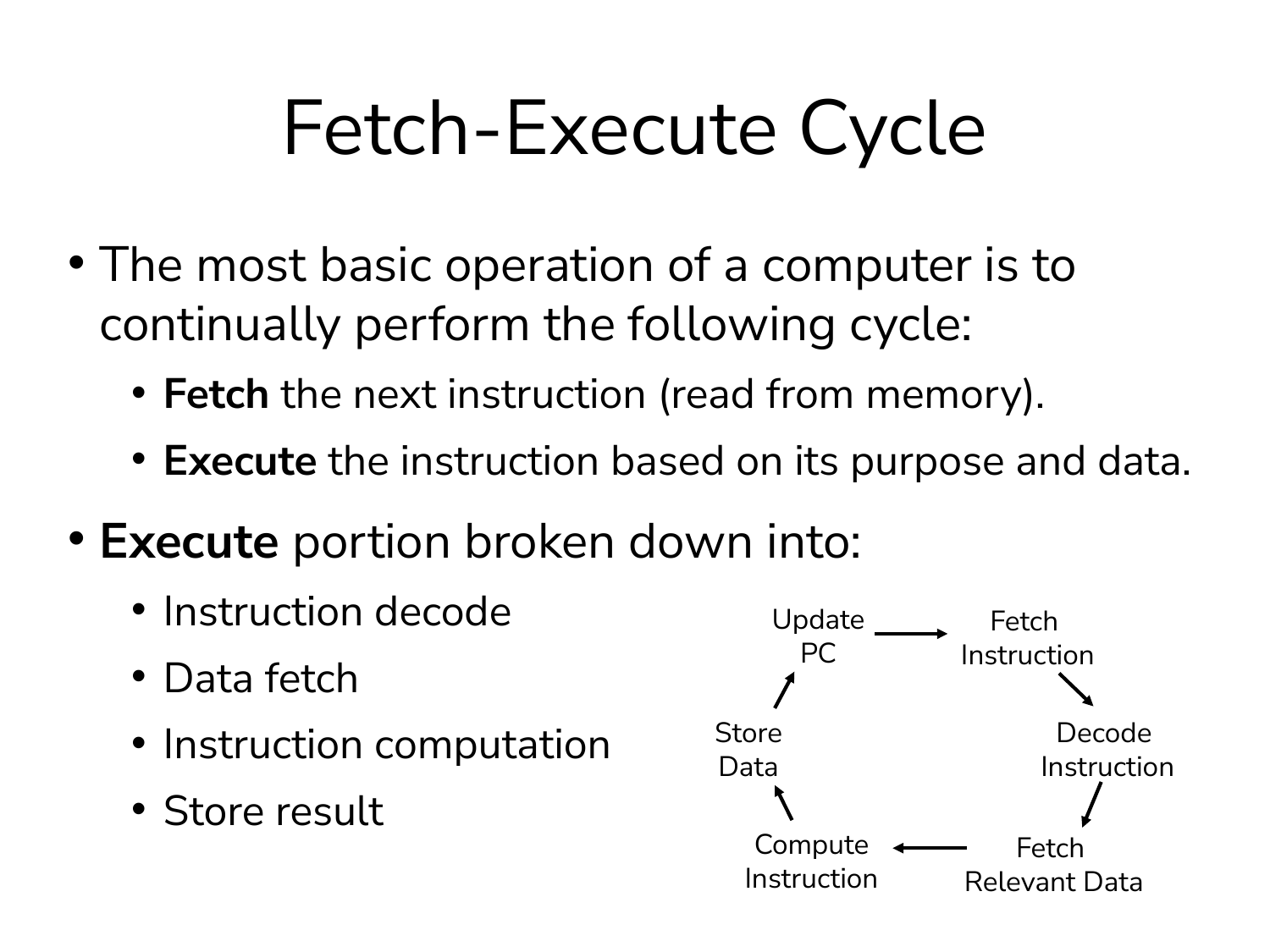

# Fetch-Execute Cycle
The most basic operation of a computer is to continually perform the following cycle:
Fetch the next instruction (read from memory).
Execute the instruction based on its purpose and data.
Execute portion broken down into:
Instruction decode
Data fetch
Instruction computation
Store result

Update PC
Fetch
Instruction
Store Data
Decode
 Instruction
Compute Instruction
Fetch
Relevant Data